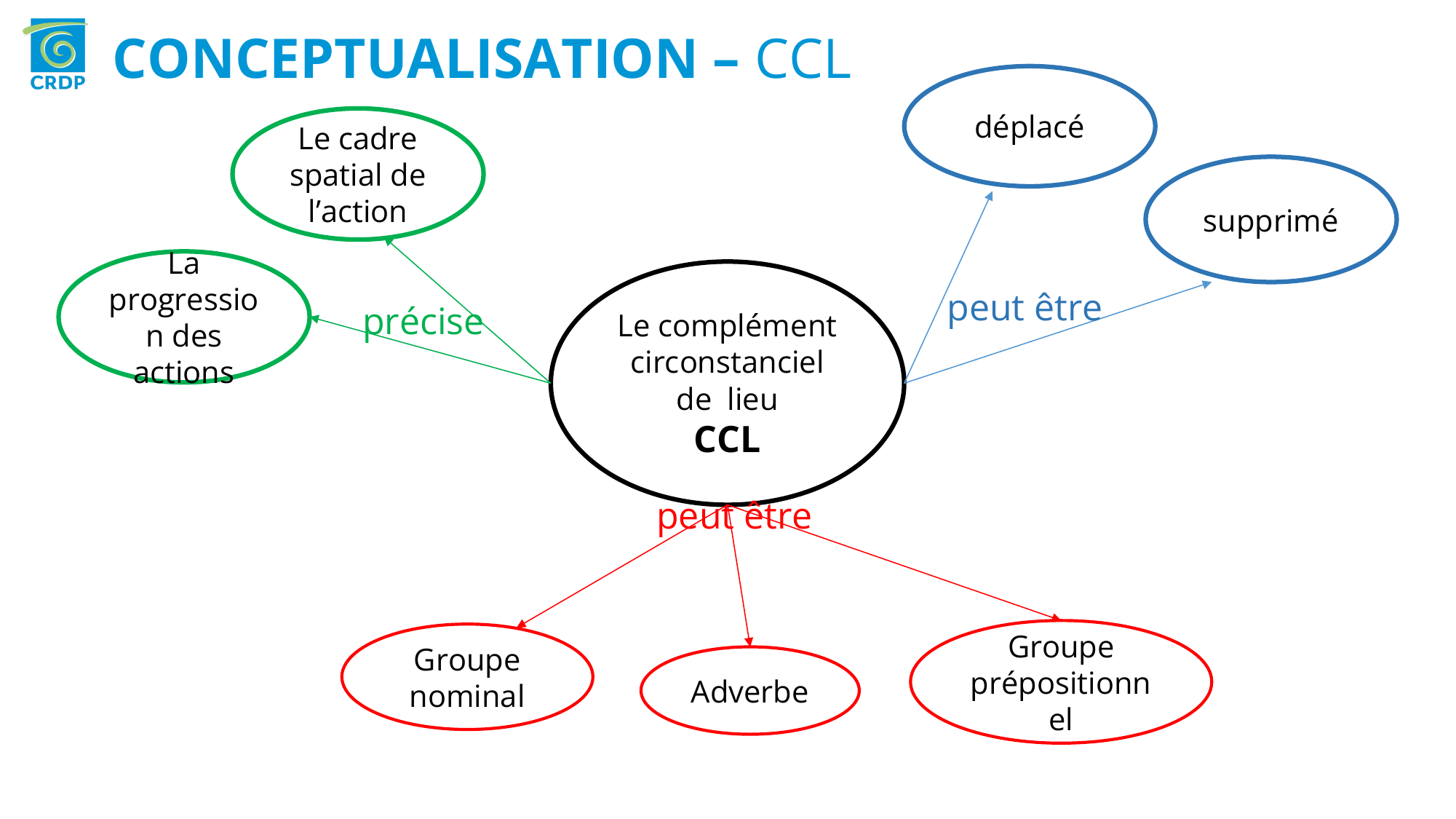

CONCEPTUALISATION – CCL
déplacé
Le cadre spatial de l’action
supprimé
La progression des actions
Le complément circonstanciel de  lieu
CCL
peut être
précise
peut être
Groupe prépositionnel
Groupe nominal
Adverbe